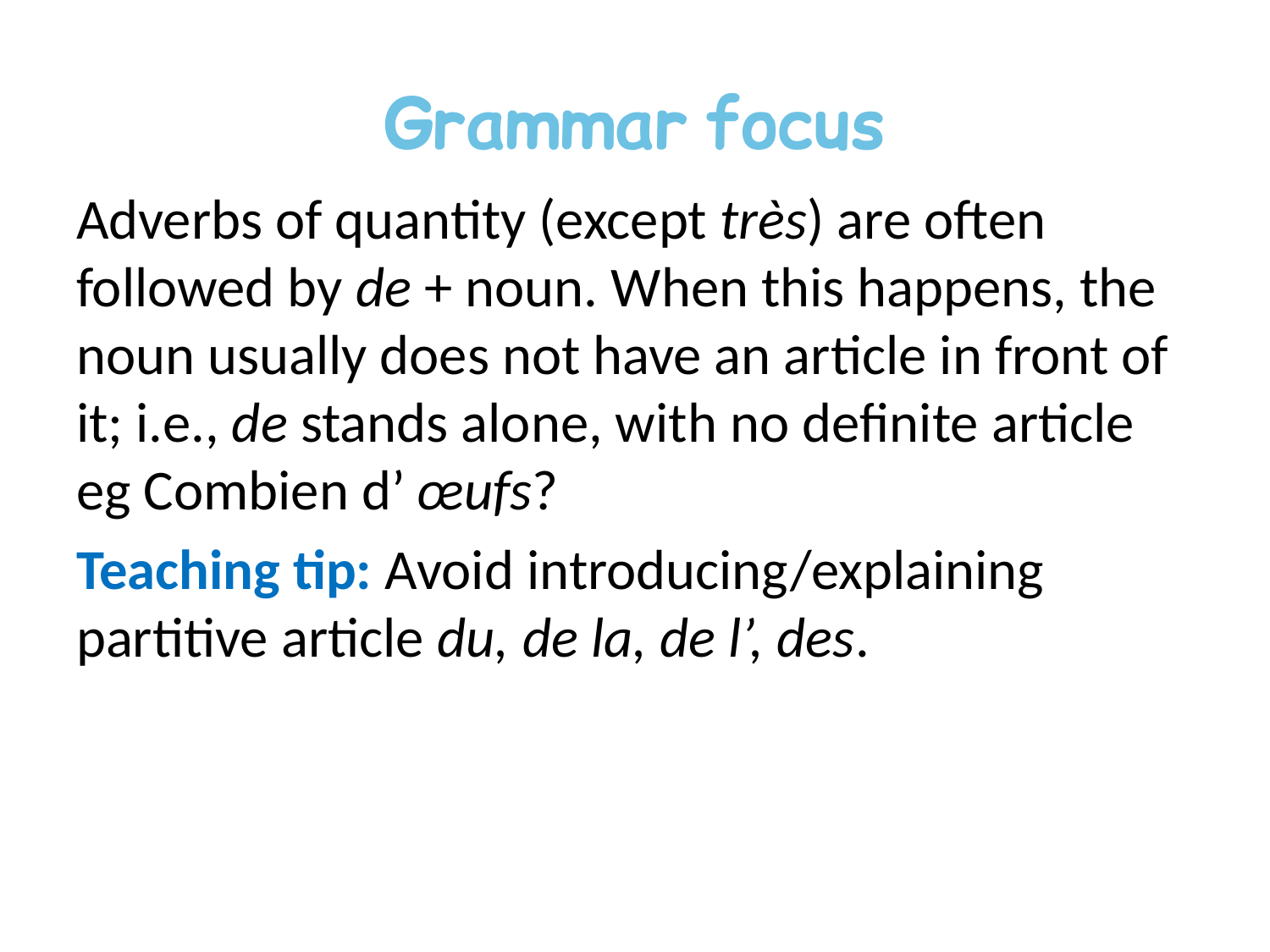

# Grammar focus
Adverbs of quantity (except très) are often followed by de + noun. When this happens, the noun usually does not have an article in front of it; i.e., de stands alone, with no definite article eg Combien d’ œufs?
Teaching tip: Avoid introducing/explaining partitive article du, de la, de l’, des.